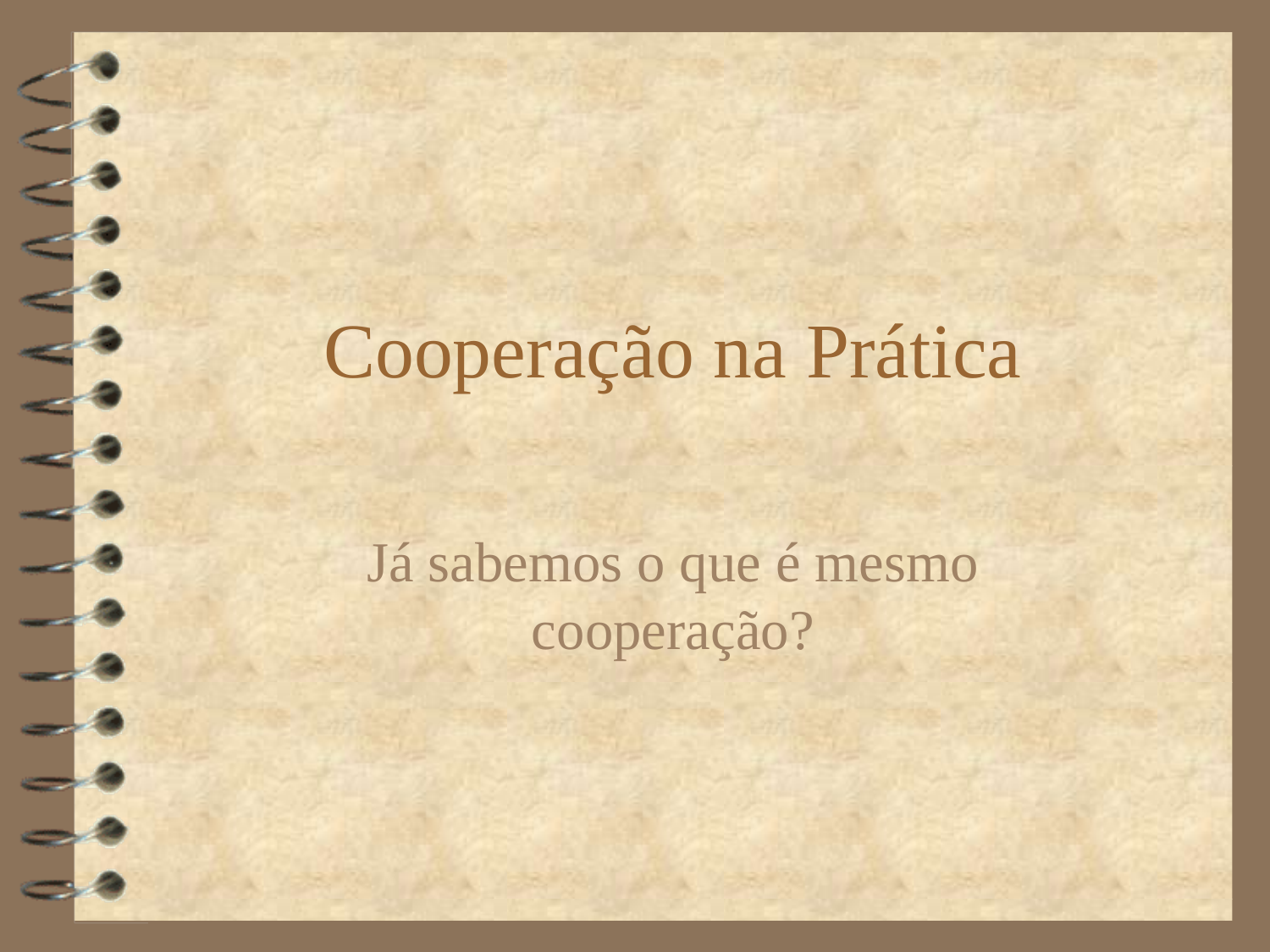

# Cooperação na Prática
Já sabemos o que é mesmo cooperação?